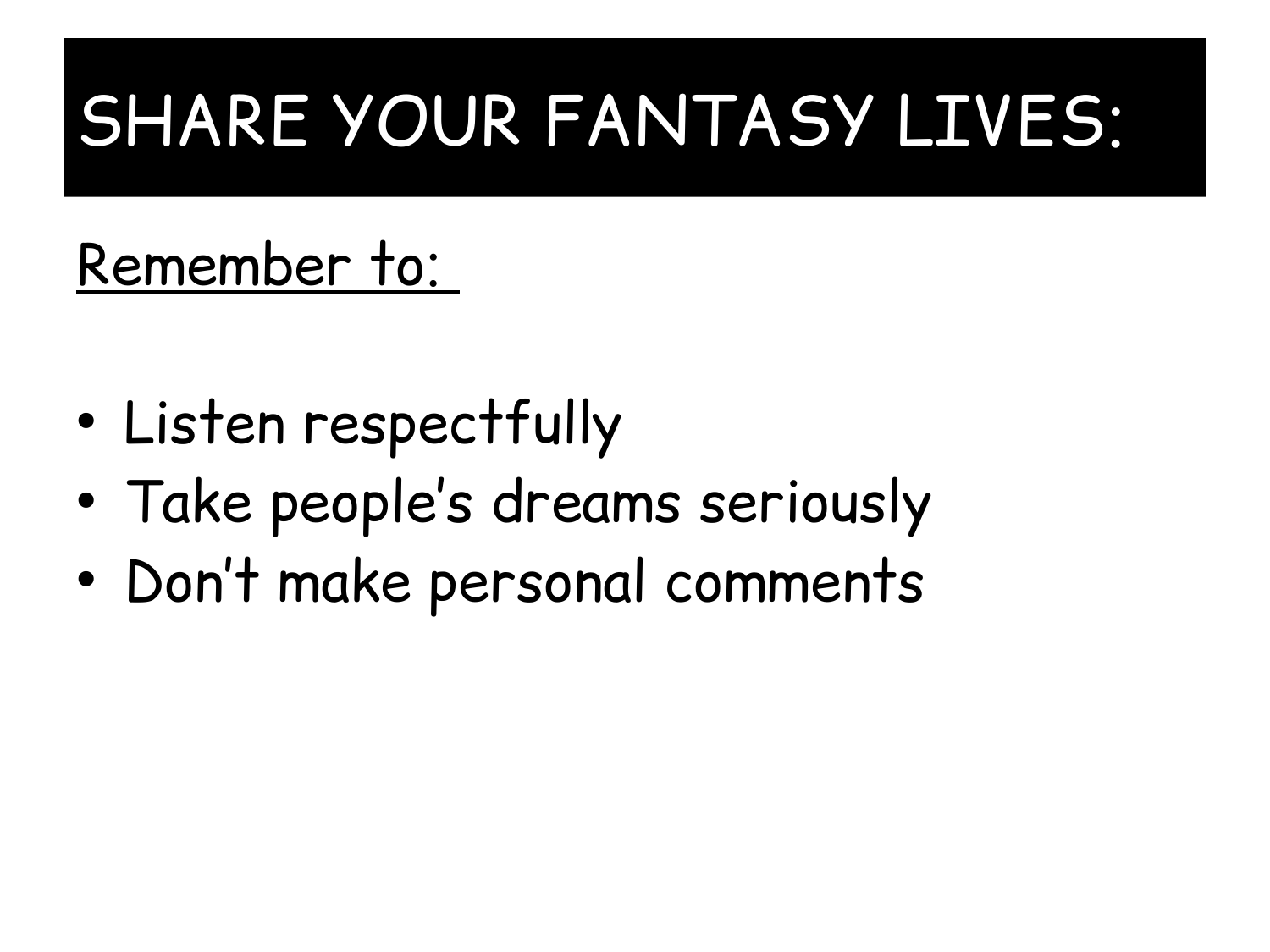

# SHARE YOUR FANTASY LIVES:
Remember to:

Listen respectfully
Take people’s dreams seriously
Don’t make personal comments